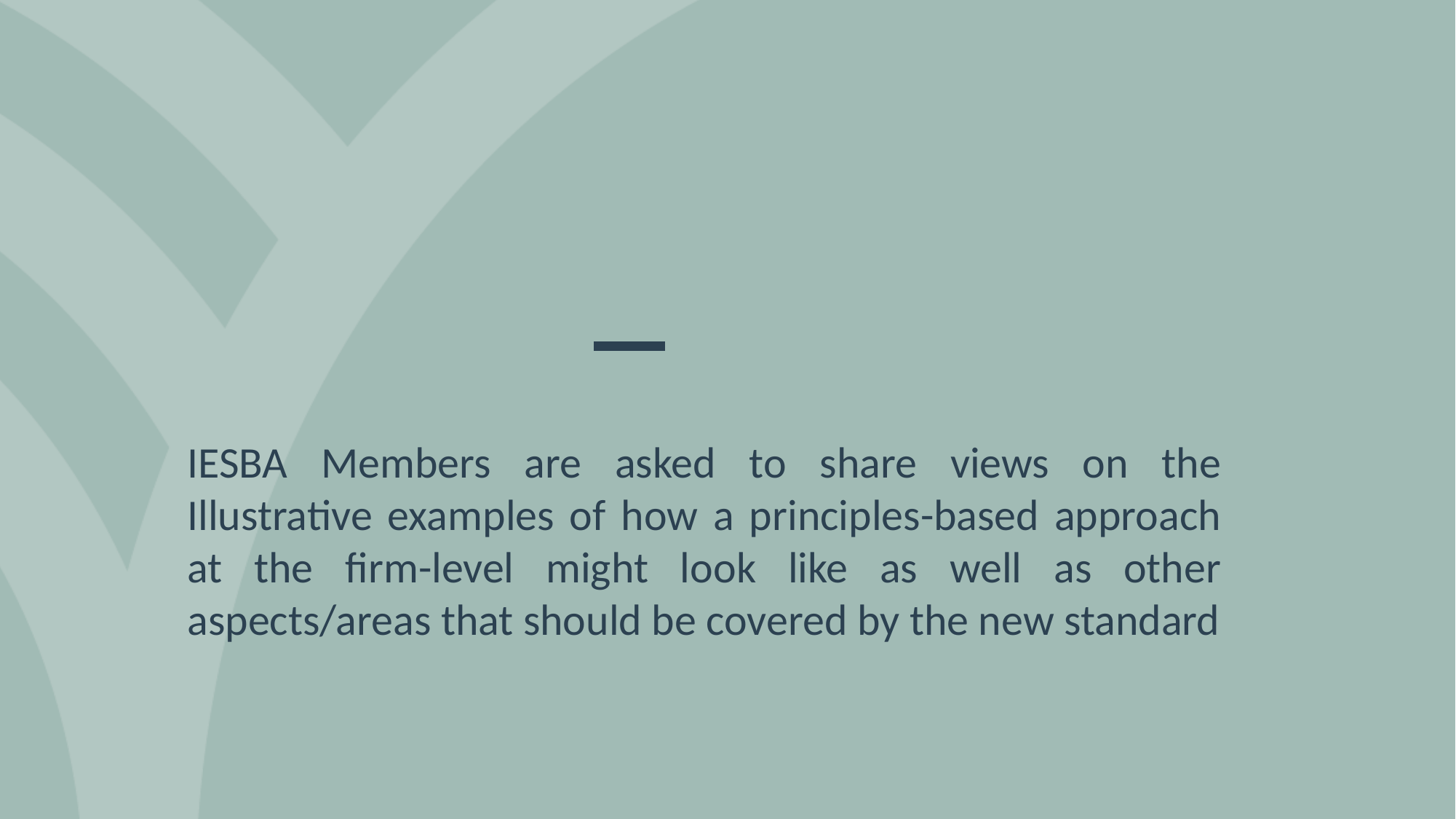

# IESBA Members are asked to share views on the Illustrative examples of how a principles-based approach at the firm-level might look like as well as other aspects/areas that should be covered by the new standard